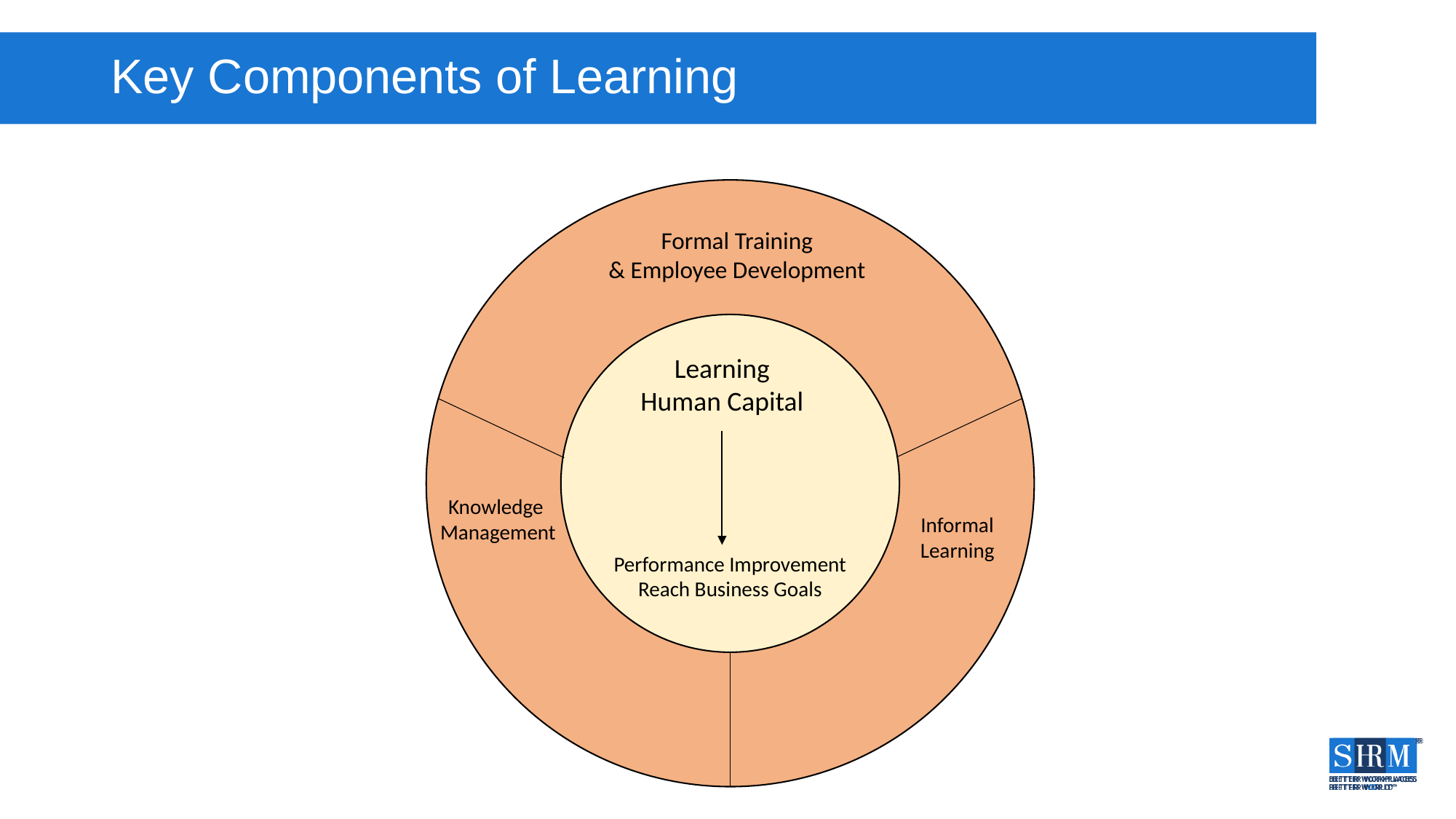

# Key Components of Learning

Formal Training
& Employee Development
Learning
Human Capital
Knowledge
Management
Informal
Learning
Performance Improvement
Reach Business Goals